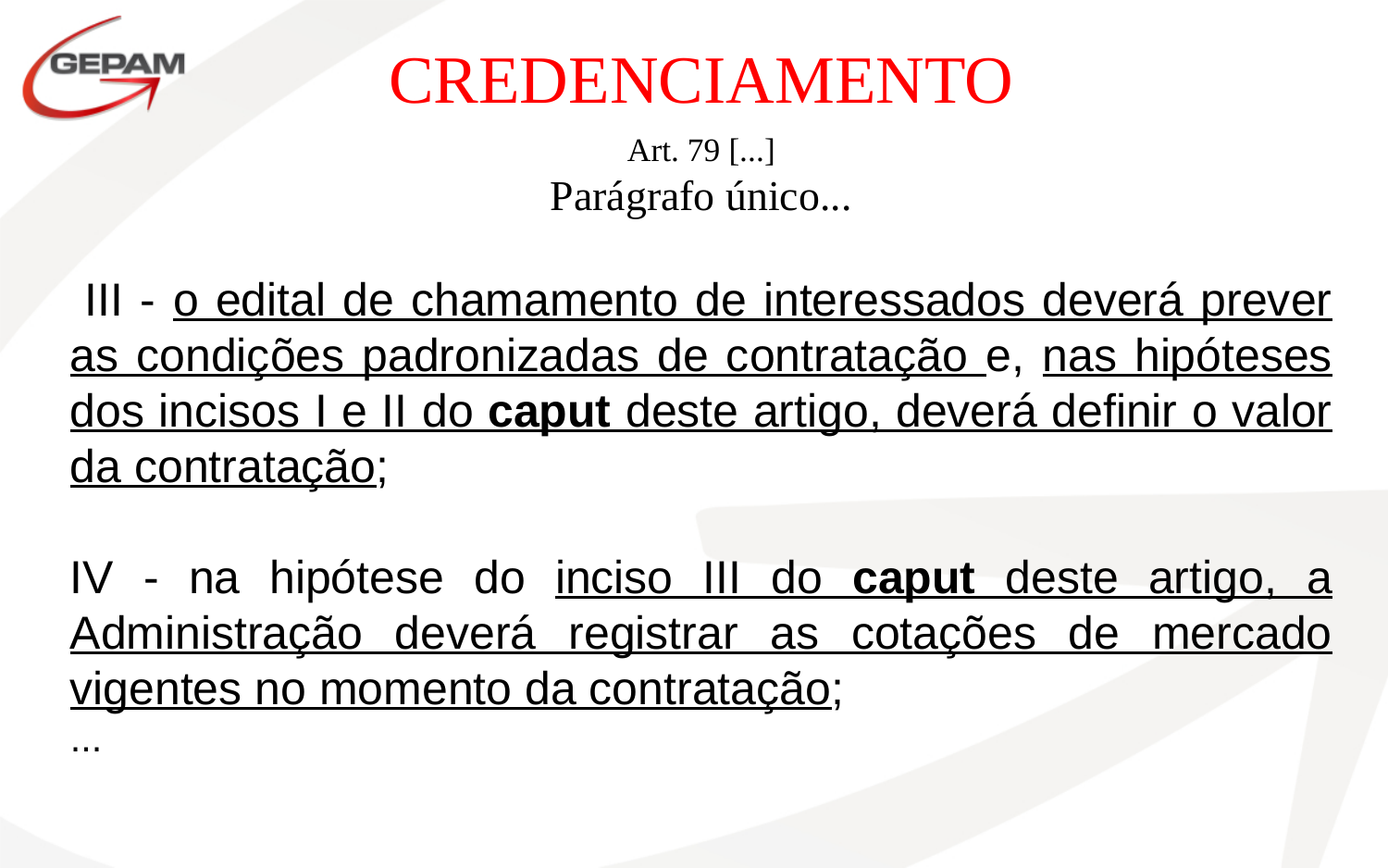

CREDENCIAMENTO
Art. 79 [...]
Parágrafo único...

 III - o edital de chamamento de interessados deverá prever as condições padronizadas de contratação e, nas hipóteses dos incisos I e II do caput deste artigo, deverá definir o valor da contratação;

IV - na hipótese do inciso III do caput deste artigo, a Administração deverá registrar as cotações de mercado vigentes no momento da contratação;
...